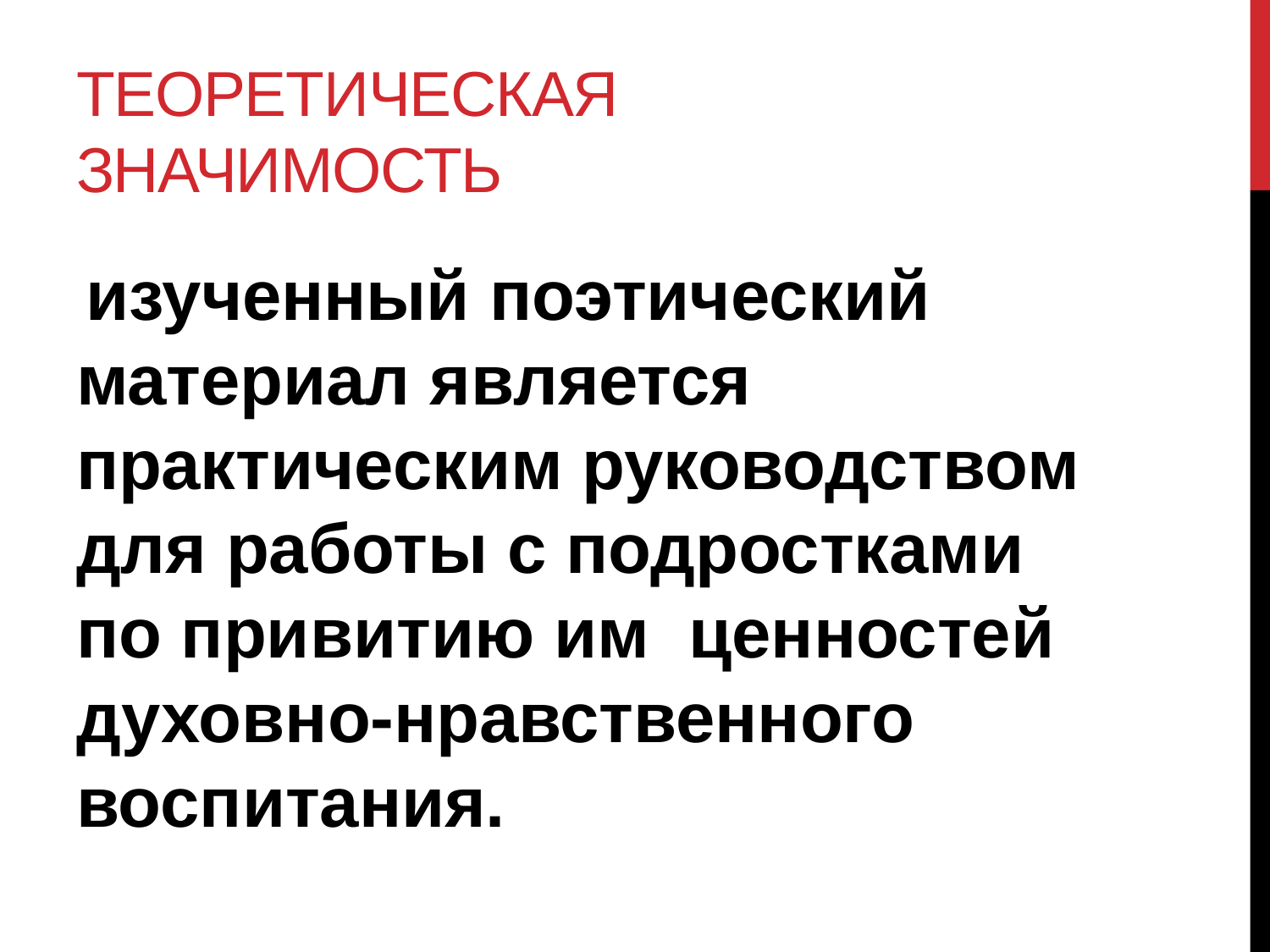

# Теоретическая значимость
 изученный поэтический материал является практическим руководством для работы с подростками по привитию им  ценностей  духовно-нравственного воспитания.